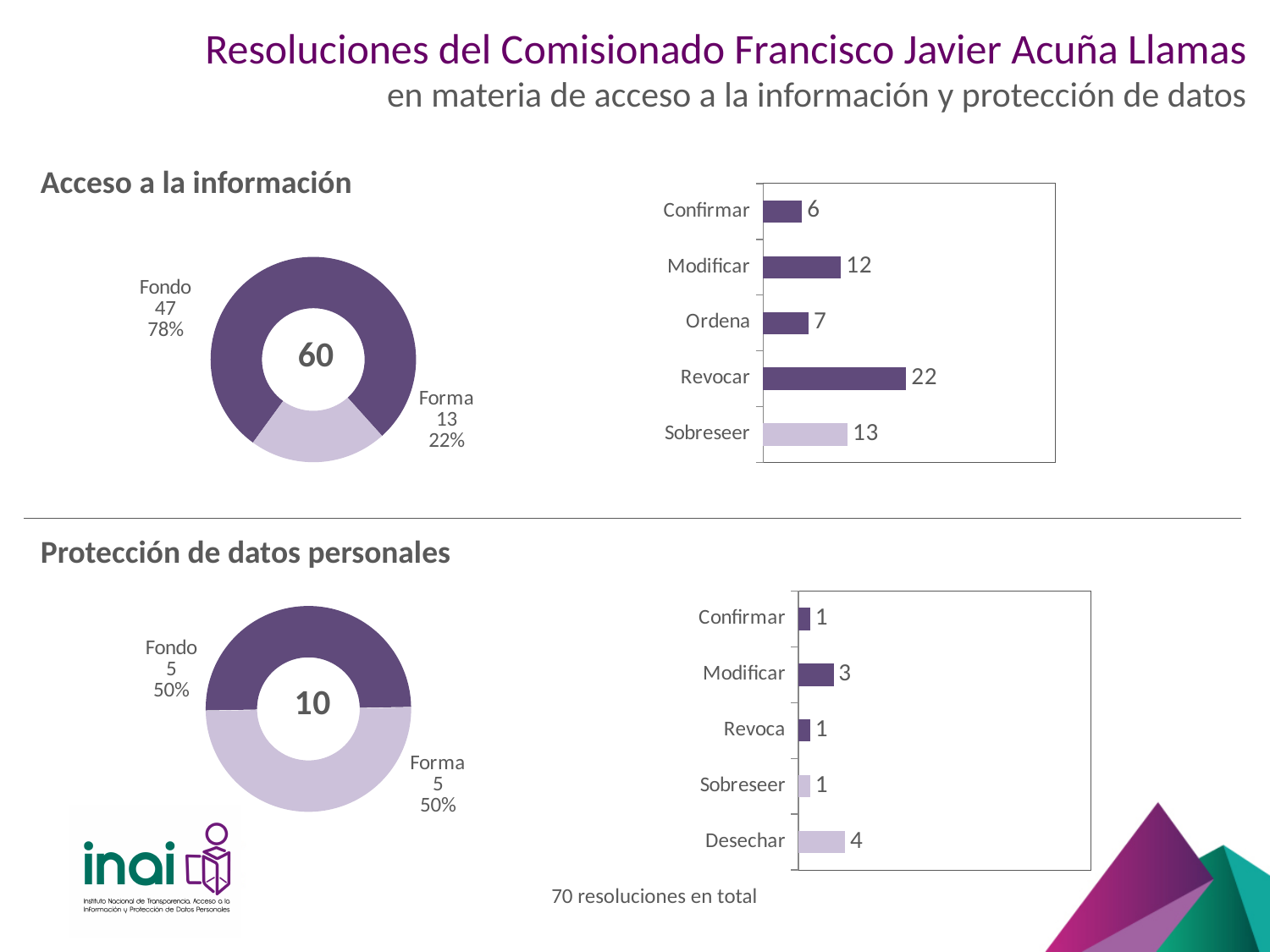

# Resoluciones del Comisionado Francisco Javier Acuña Llamas en materia de acceso a la información y protección de datos
Acceso a la información

### Chart

| Category | Acceso |
|---|---|
| Sobreseer | 13.0 |
| Revocar | 22.0 |
| Ordena | 7.0 |
| Modificar | 12.0 |
| Confirmar | 6.0 |

### Chart

| Category | Recurso |
|---|---|
| Fondo | 47.0 |
| Forma | 13.0 |
60
Protección de datos personales

### Chart

| Category | Datos  |
|---|---|
| Desechar | 4.0 |
| Sobreseer | 1.0 |
| Revoca | 1.0 |
| Modificar | 3.0 |
| Confirmar | 1.0 |

### Chart

| Category | Recurso |
|---|---|
| Fondo | 5.0 |
| Forma | 5.0 |
70 resoluciones en total